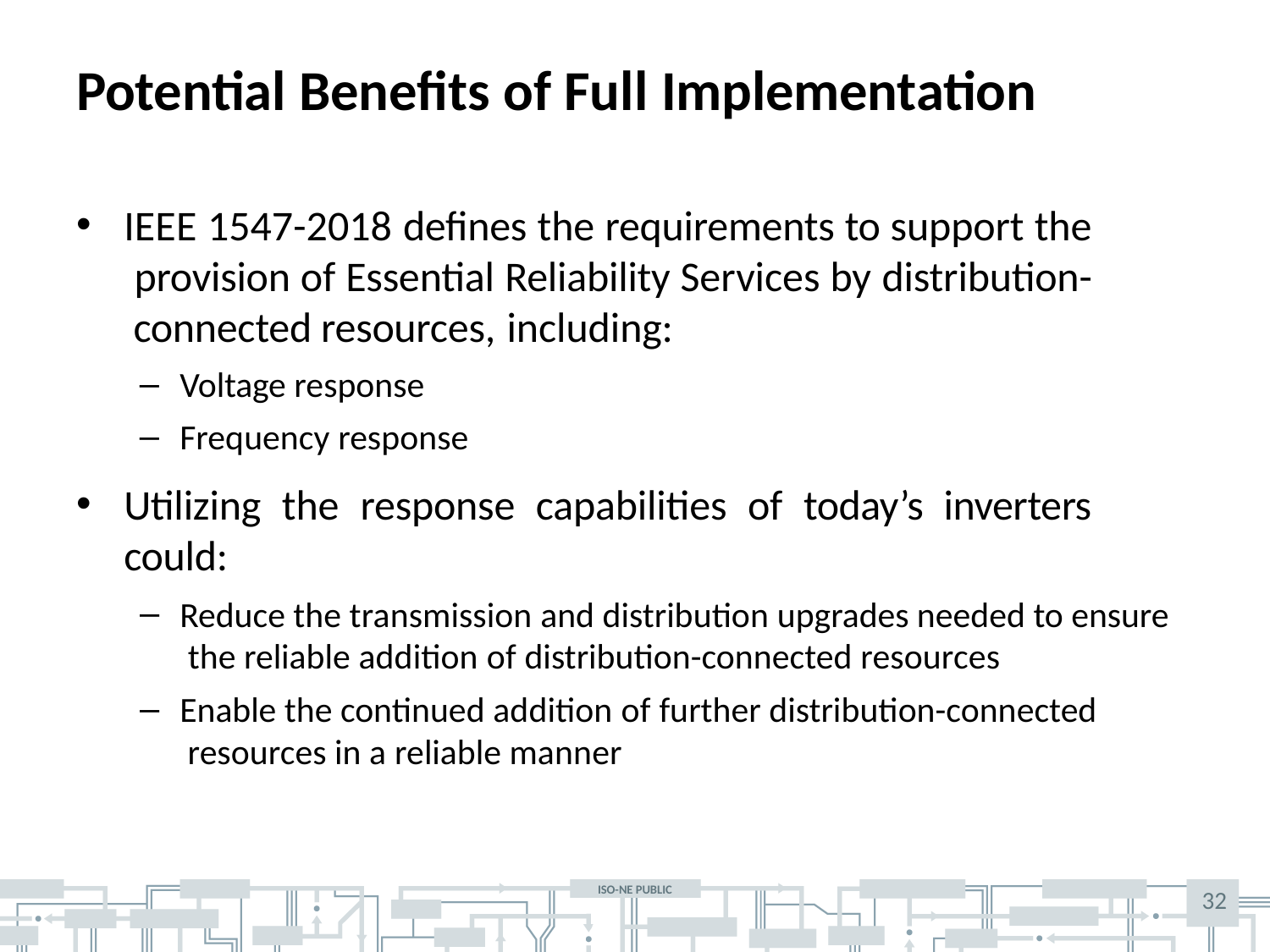

# Potential Benefits of Full Implementation
IEEE 1547-2018 defines the requirements to support the  provision of Essential Reliability Services by distribution-  connected resources, including:
Voltage response
Frequency response
Utilizing the response capabilities of today’s inverters could:
Reduce the transmission and distribution upgrades needed to ensure  the reliable addition of distribution-connected resources
Enable the continued addition of further distribution-connected  resources in a reliable manner
32